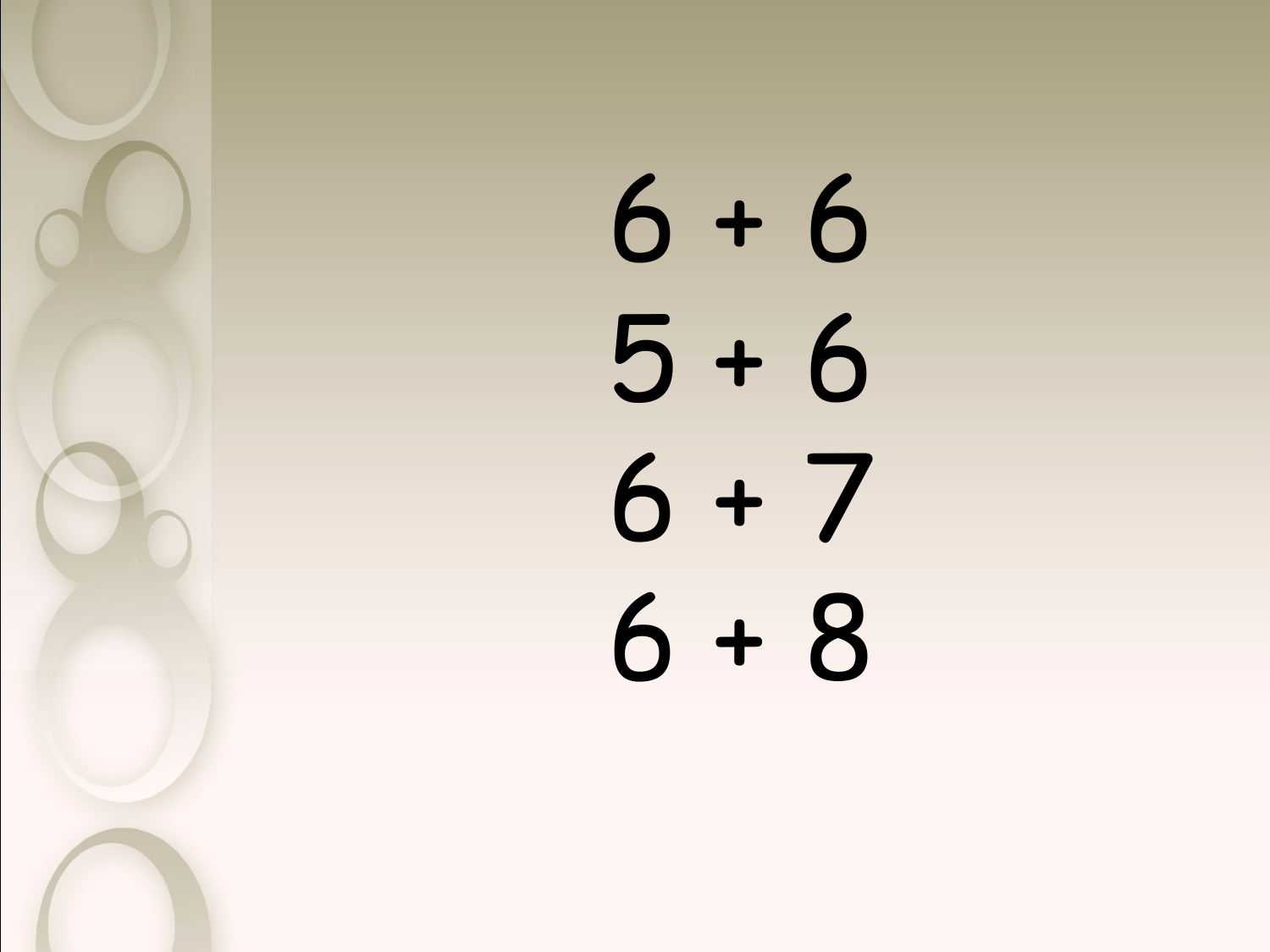

6 + 6
5 + 6
6 + 7
6 + 8